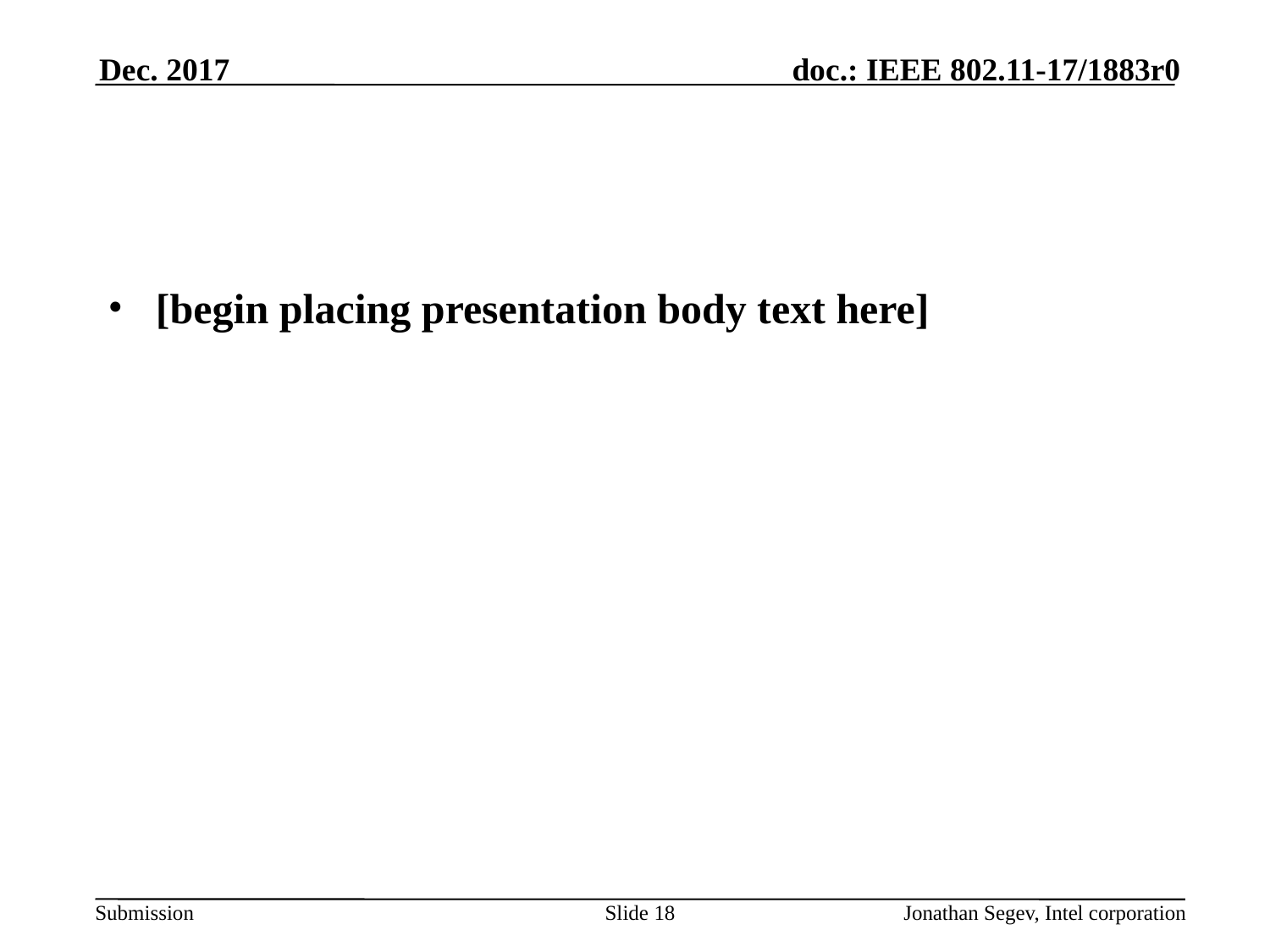

Dec. 2017
#
[begin placing presentation body text here]
Slide 18
Jonathan Segev, Intel corporation